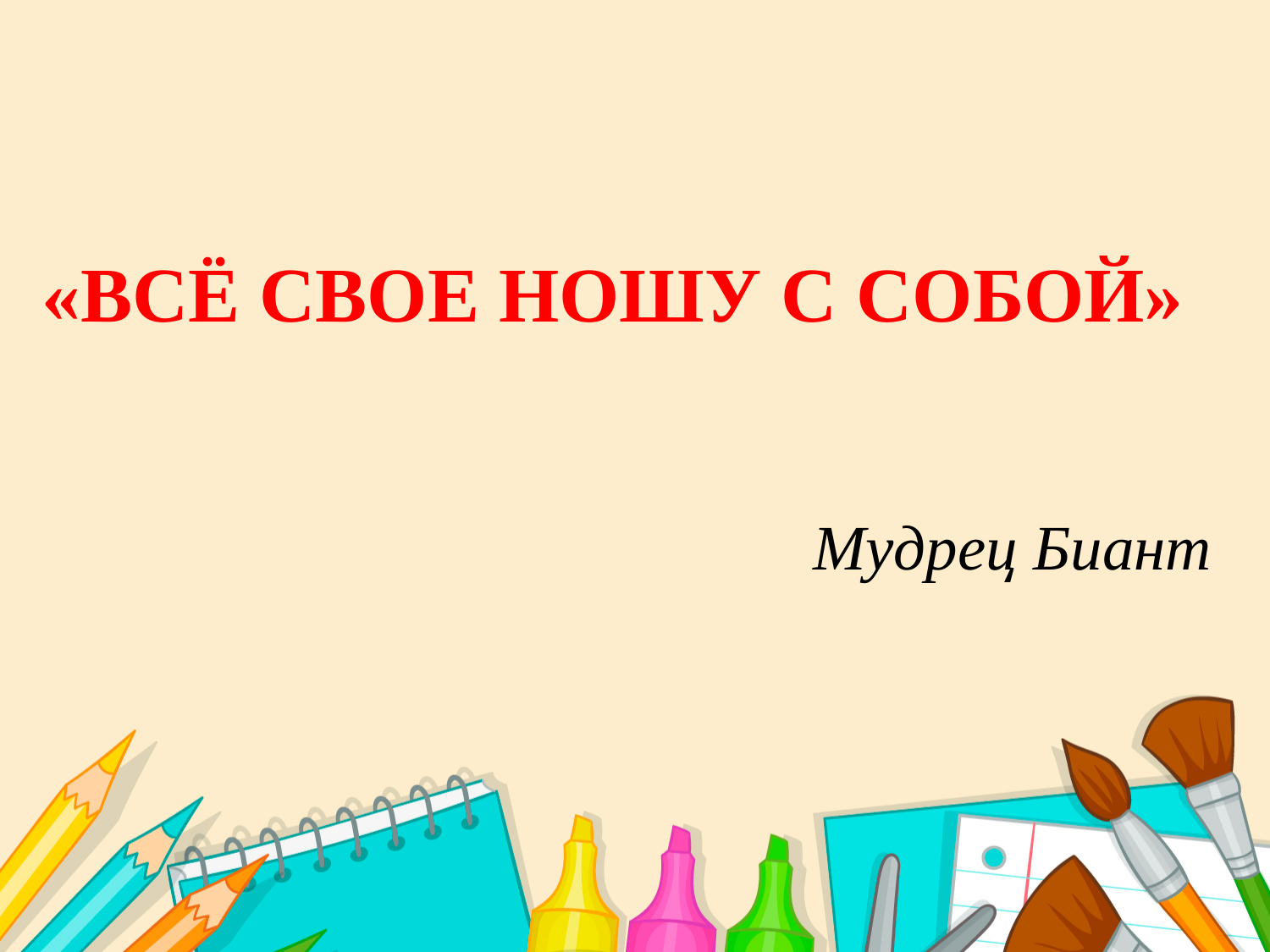

«ВСЁ СВОЕ НОШУ С СОБОЙ»

Мудрец Биант